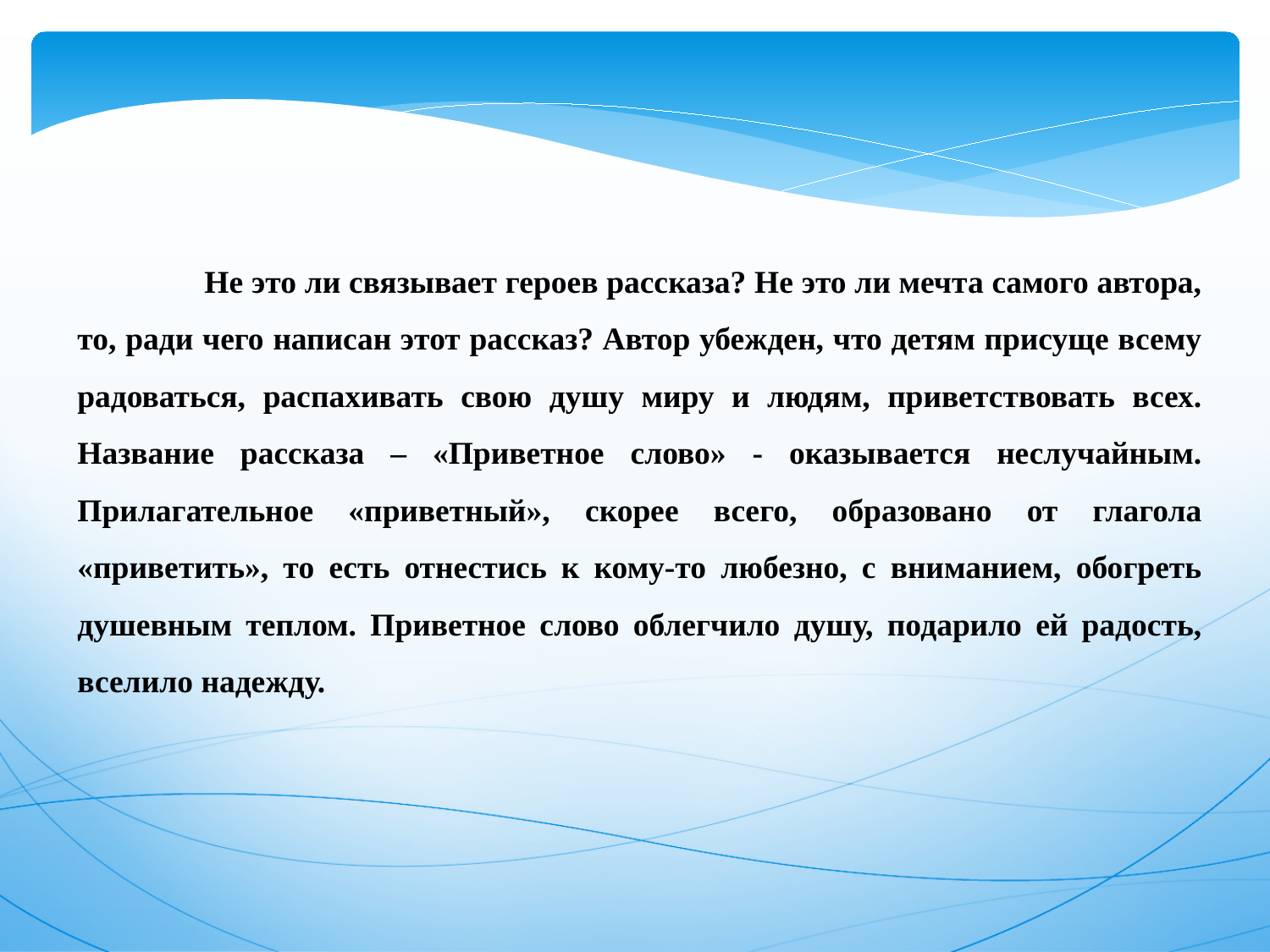

Не это ли связывает героев рассказа? Не это ли мечта самого автора, то, ради чего написан этот рассказ? Автор убежден, что детям присуще всему радоваться, распахивать свою душу миру и людям, приветствовать всех. Название рассказа – «Приветное слово» - оказывается неслучайным. Прилагательное «приветный», скорее всего, образовано от глагола «приветить», то есть отнестись к кому-то любезно, с вниманием, обогреть душевным теплом. Приветное слово облегчило душу, подарило ей радость, вселило надежду.